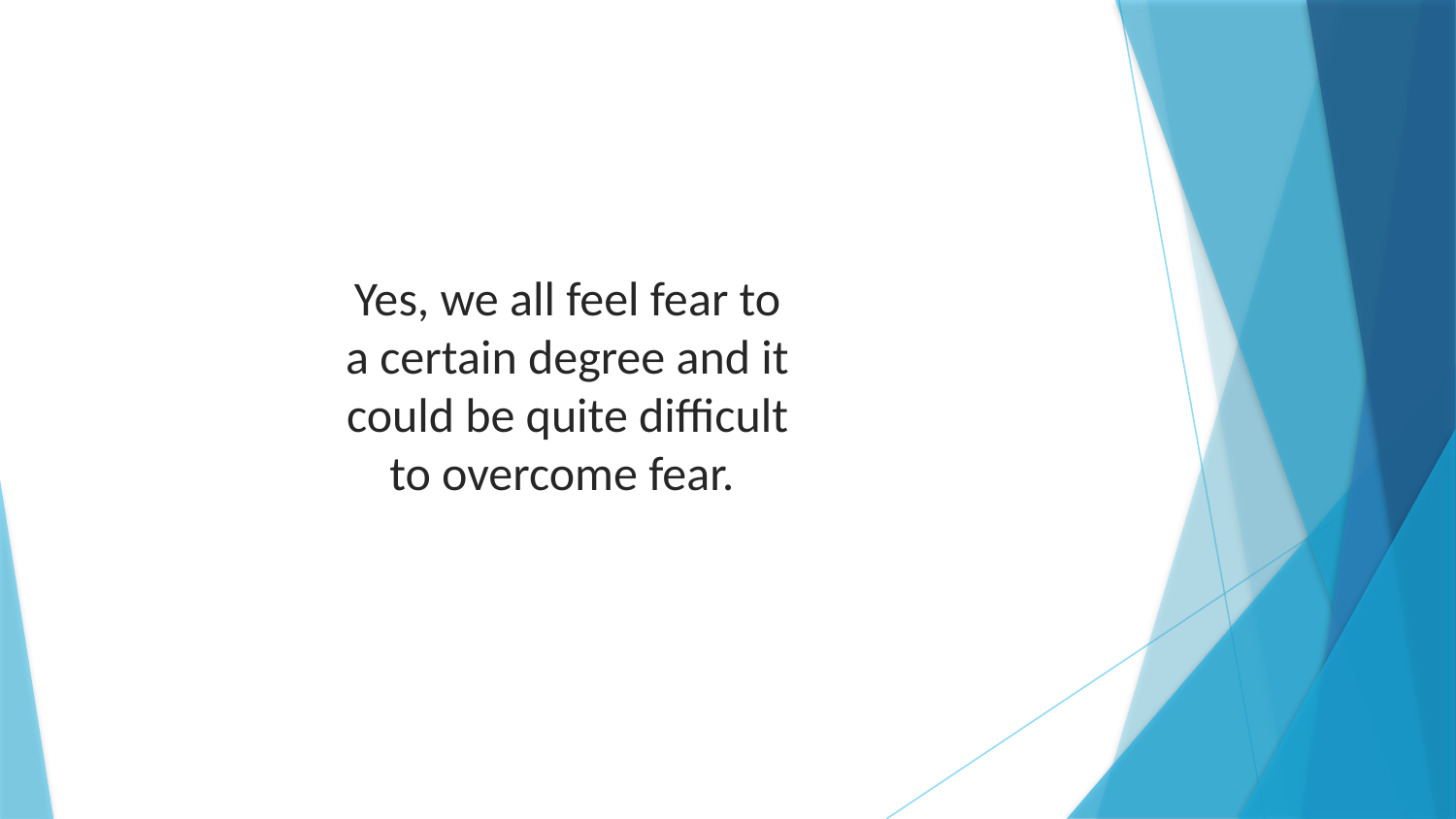

Yes, we all feel fear to a certain degree and it could be quite difficult to overcome fear.